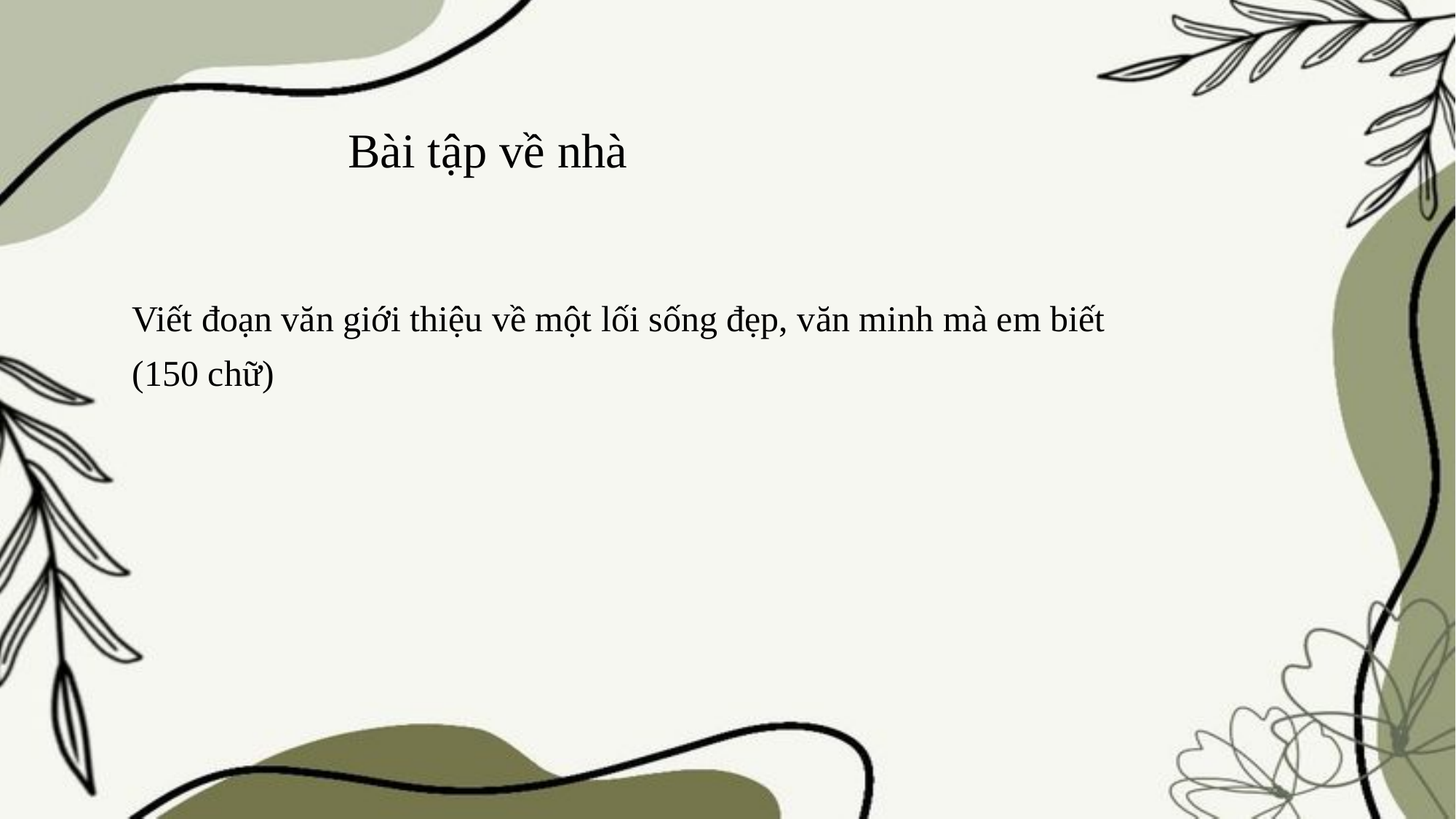

# Bài tập về nhà
Viết đoạn văn giới thiệu về một lối sống đẹp, văn minh mà em biết
(150 chữ)